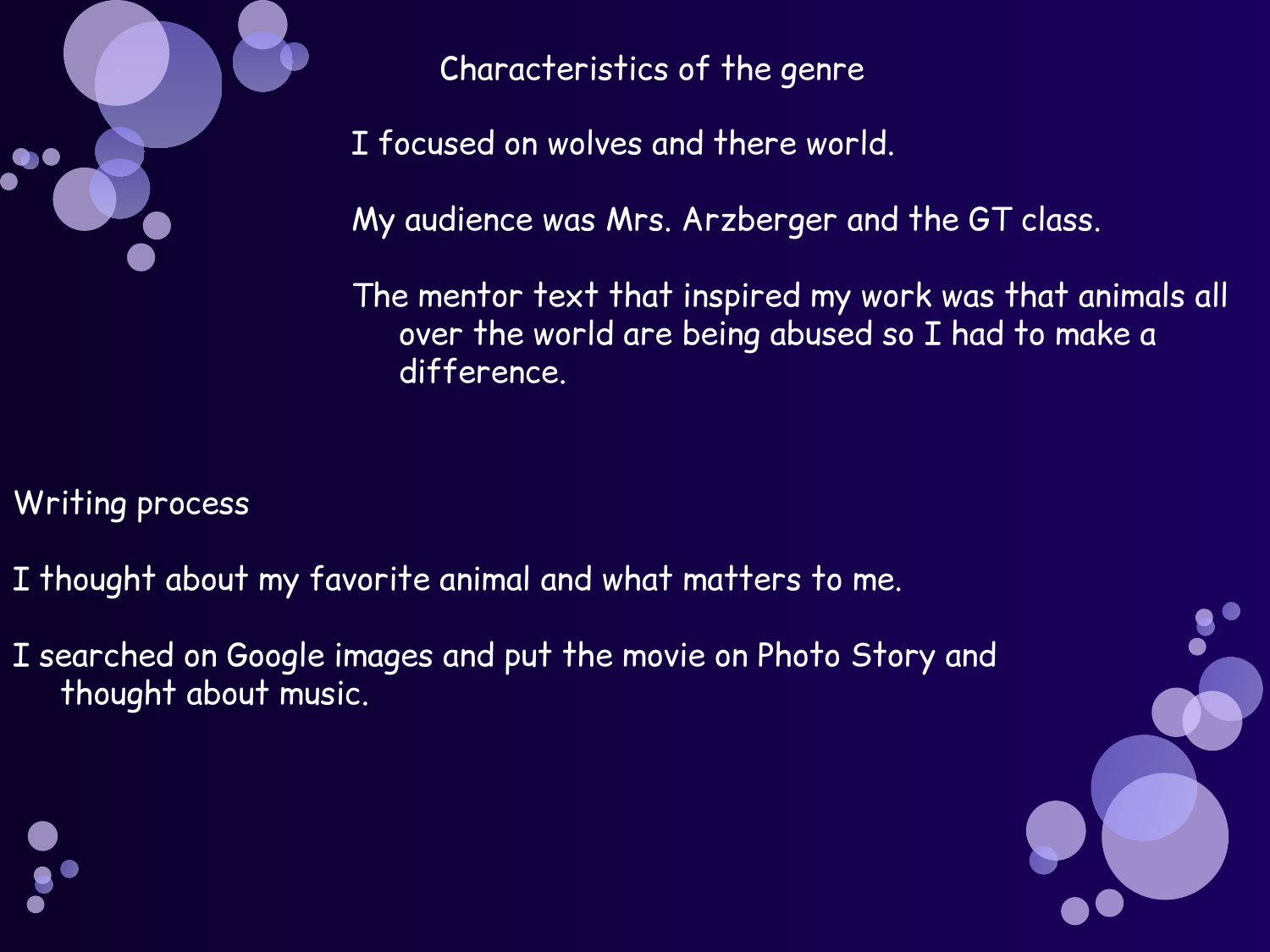

Characteristics of the genre
I focused on wolves and there world.

My audience was Mrs. Arzberger and the GT class.

The mentor text that inspired my work was that animals all over the world are being abused so I had to make a difference.

Writing process

I thought about my favorite animal and what matters to me.

I searched on Google images and put the movie on Photo Story and thought about music.